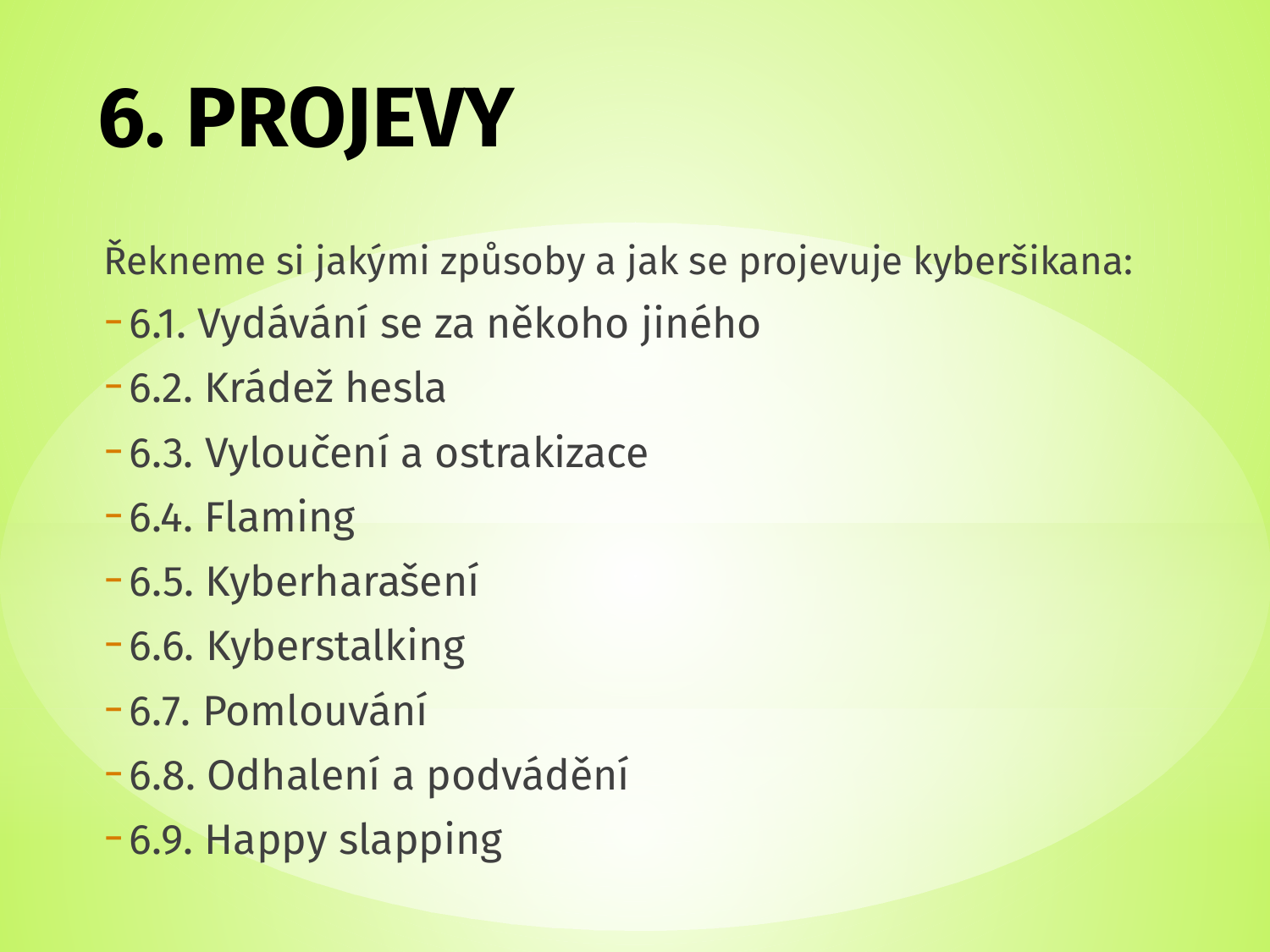

# 6. projevy
Řekneme si jakými způsoby a jak se projevuje kyberšikana:
6.1. Vydávání se za někoho jiného
6.2. Krádež hesla
6.3. Vyloučení a ostrakizace
6.4. Flaming
6.5. Kyberharašení
6.6. Kyberstalking
6.7. Pomlouvání
6.8. Odhalení a podvádění
6.9. Happy slapping